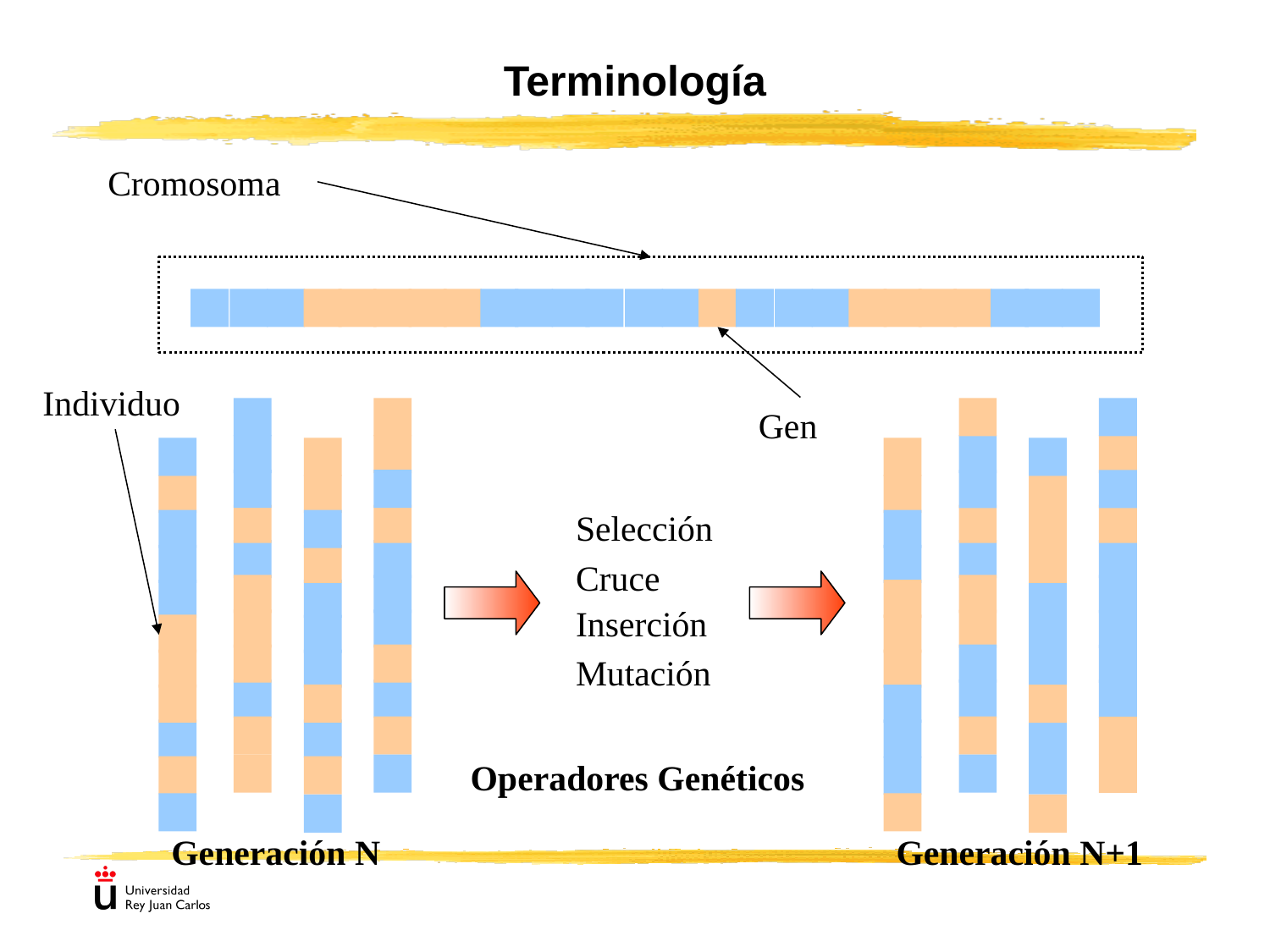

Terminología
Cromosoma

Individuo
Gen

Selección
Cruce

Inserción
Mutación
Operadores Genéticos
Generación N
Generación N+1